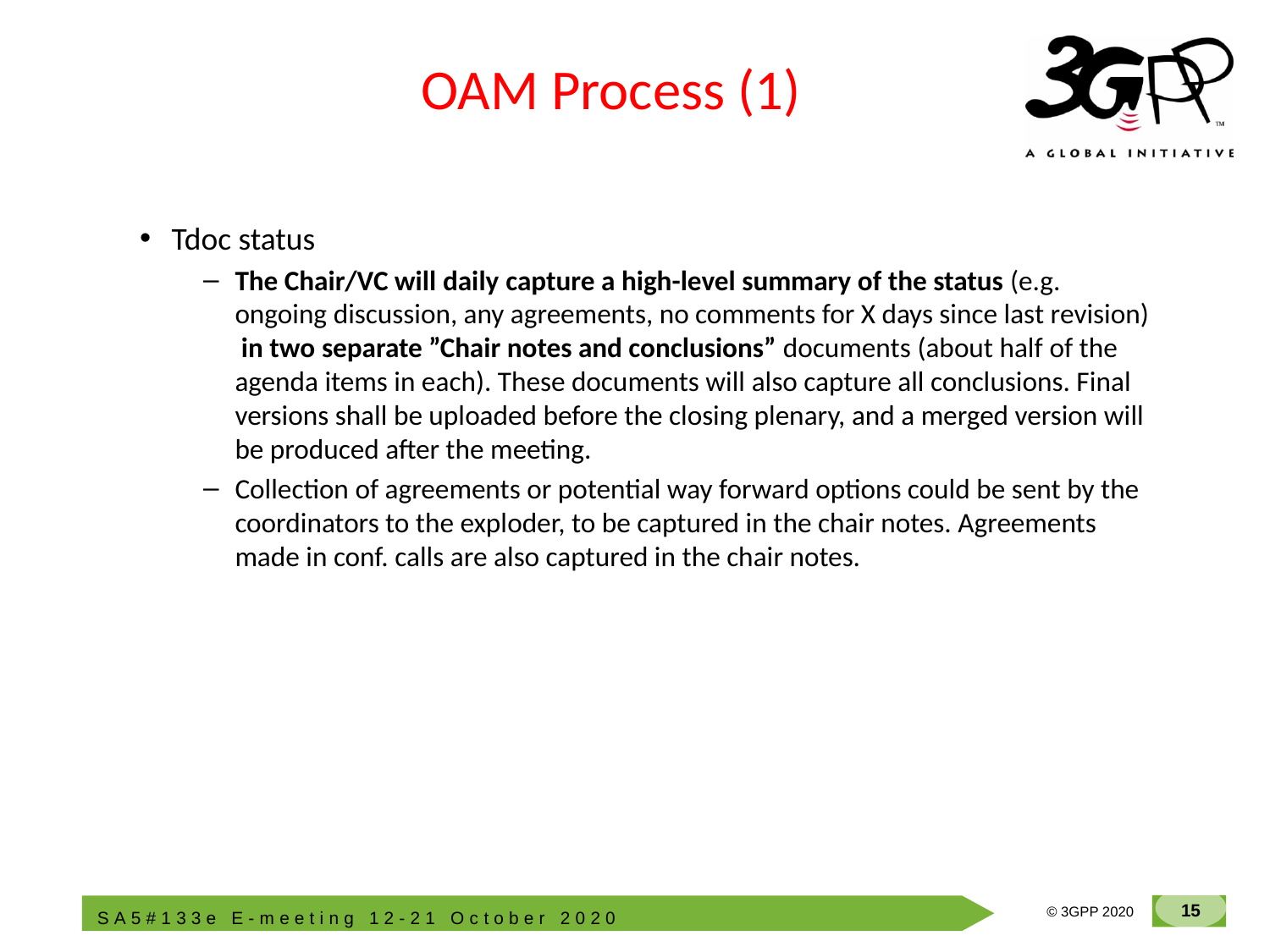

# OAM Process (1)
Tdoc status
The Chair/VC will daily capture a high-level summary of the status (e.g. ongoing discussion, any agreements, no comments for X days since last revision)  in two separate ”Chair notes and conclusions” documents (about half of the agenda items in each). These documents will also capture all conclusions. Final versions shall be uploaded before the closing plenary, and a merged version will be produced after the meeting.
Collection of agreements or potential way forward options could be sent by the coordinators to the exploder, to be captured in the chair notes. Agreements made in conf. calls are also captured in the chair notes.